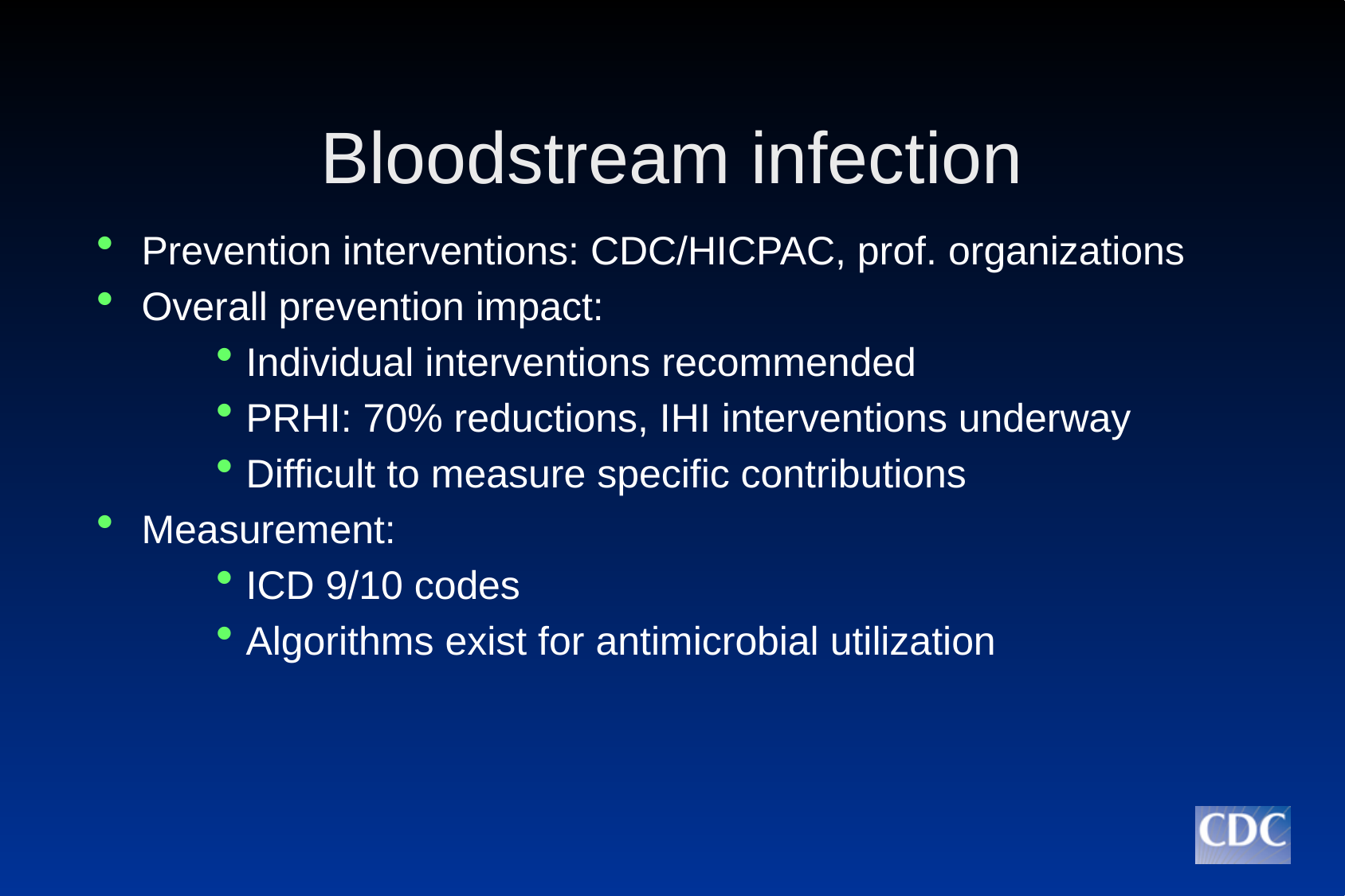

# Bloodstream infection
Prevention interventions: CDC/HICPAC, prof. organizations
Overall prevention impact:
Individual interventions recommended
PRHI: 70% reductions, IHI interventions underway
Difficult to measure specific contributions
Measurement:
ICD 9/10 codes
Algorithms exist for antimicrobial utilization